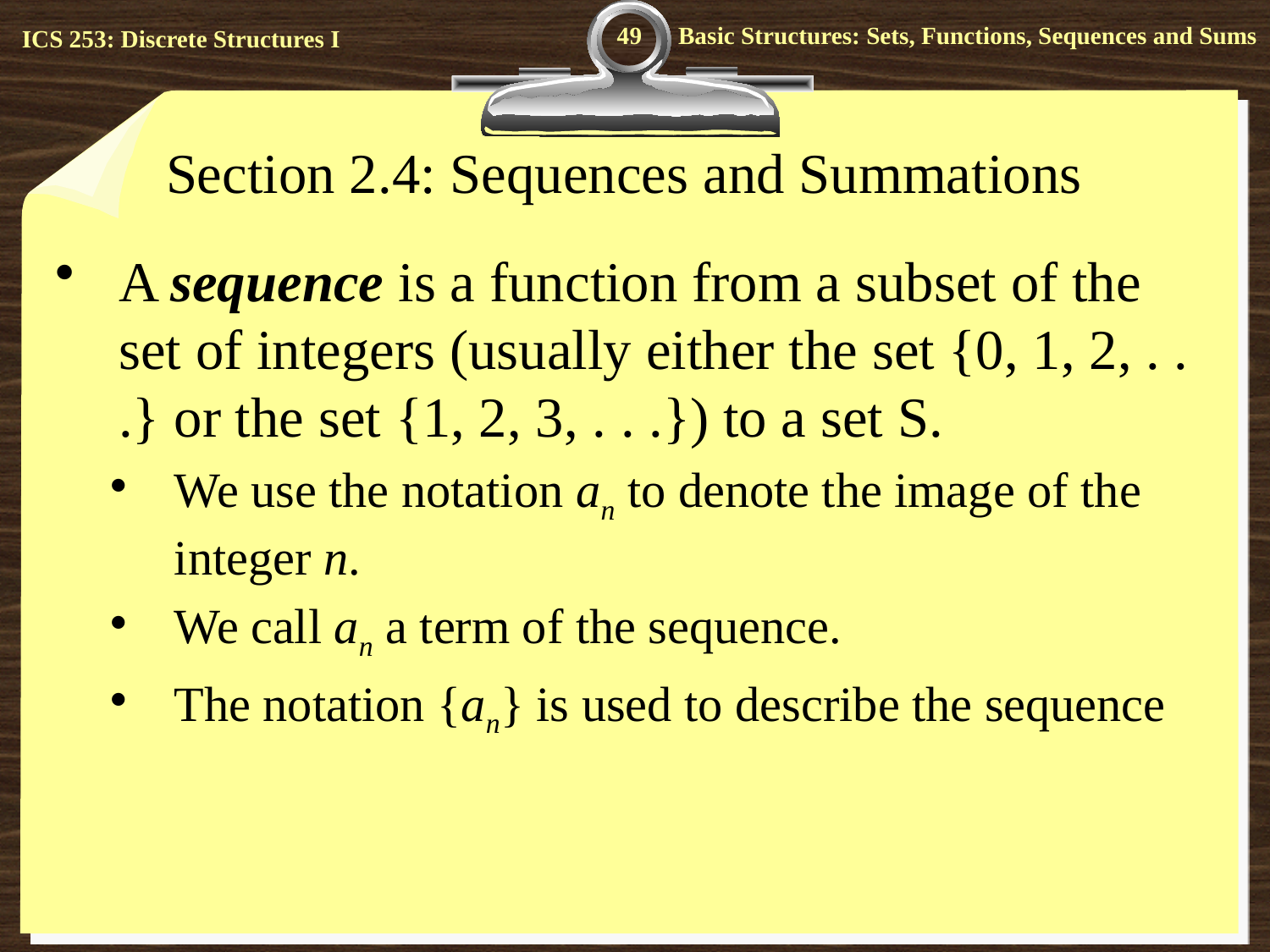

49
# Section 2.4: Sequences and Summations
A sequence is a function from a subset of the set of integers (usually either the set {0, 1, 2, . . .} or the set {1, 2, 3, . . .}) to a set S.
We use the notation an to denote the image of the integer n.
We call an a term of the sequence.
The notation {an} is used to describe the sequence